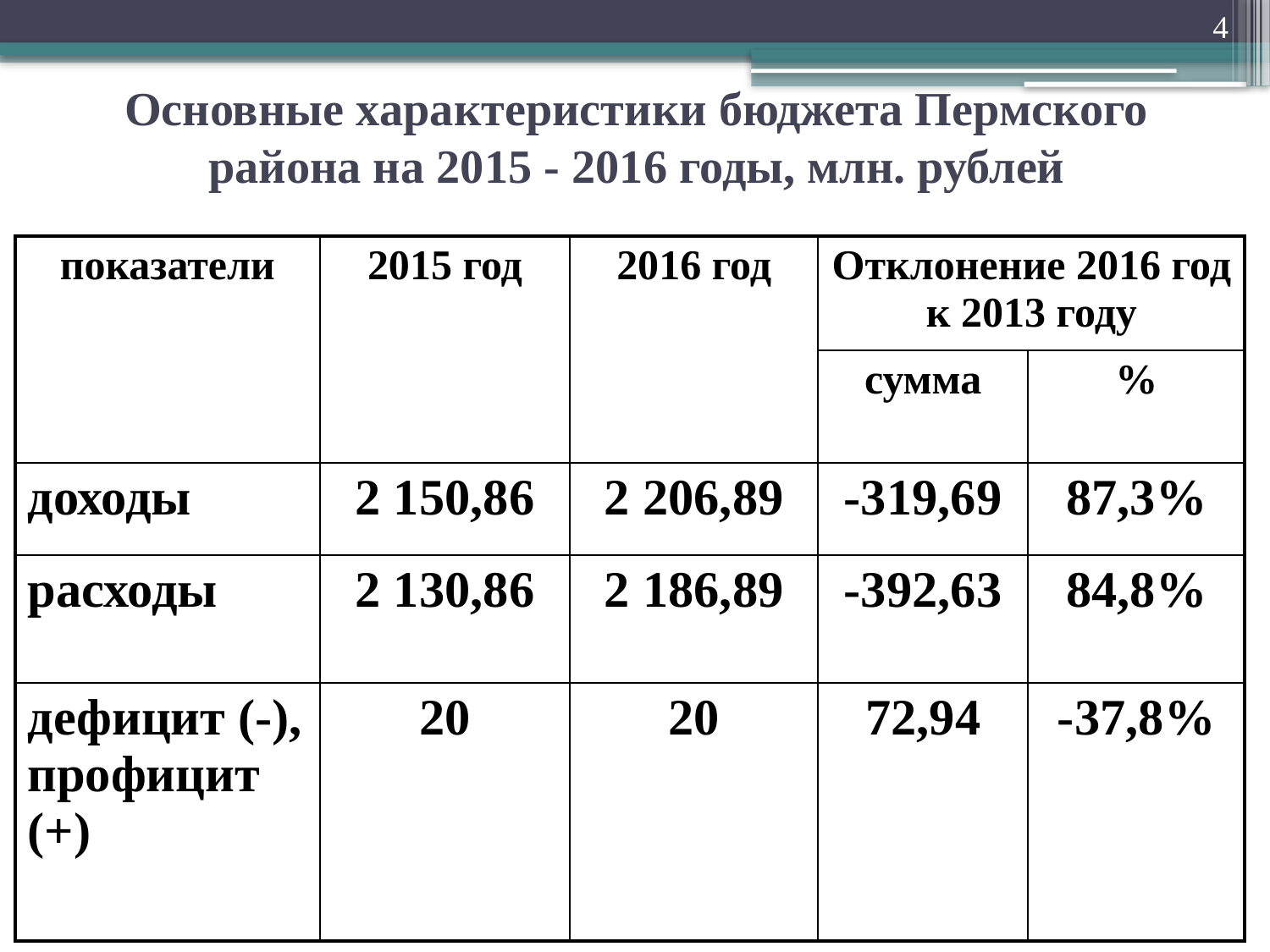

4
# Основные характеристики бюджета Пермского района на 2015 - 2016 годы, млн. рублей
| показатели | 2015 год | 2016 год | Отклонение 2016 год к 2013 году |  |
| --- | --- | --- | --- | --- |
|  |  |  | сумма | % |
| доходы | 2 150,86 | 2 206,89 | -319,69 | 87,3% |
| расходы | 2 130,86 | 2 186,89 | -392,63 | 84,8% |
| дефицит (-), профицит (+) | 20 | 20 | 72,94 | -37,8% |